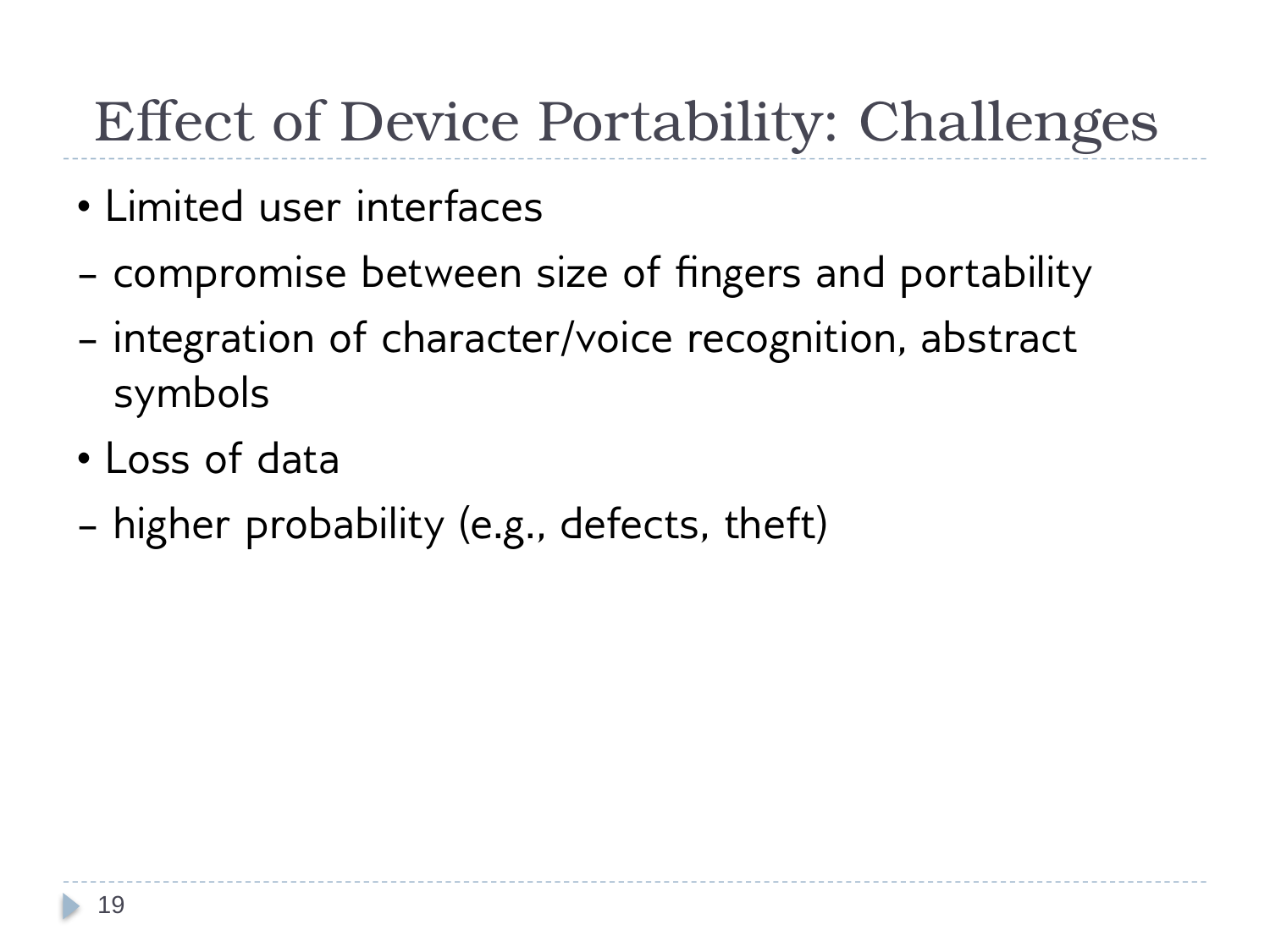

# Effect of Device Portability: Challenges
• Limited user interfaces
– compromise between size of fingers and portability
– integration of character/voice recognition, abstract symbols
• Loss of data
– higher probability (e.g., defects, theft)
19